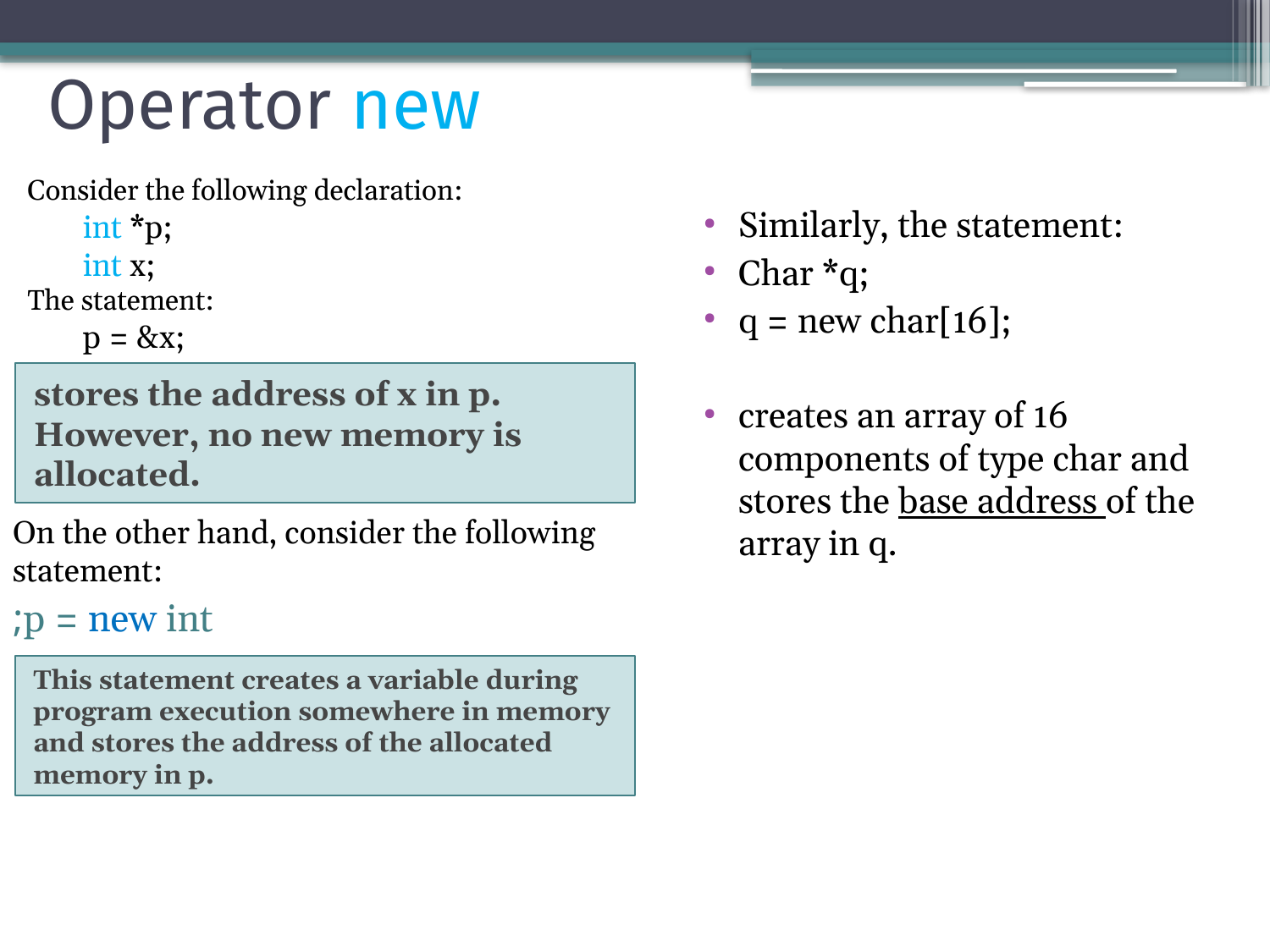

# Operator new
Consider the following declaration:
int *p;
int x;
The statement:
p = &x;
Similarly, the statement:
Char *q;
q = new char[16];

creates an array of 16 components of type char and stores the base address of the array in q.

stores the address of x in p. However, no new memory is allocated.
On the other hand, consider the following statement:
p = new int;

This statement creates a variable during program execution somewhere in memory and stores the address of the allocated memory in p.